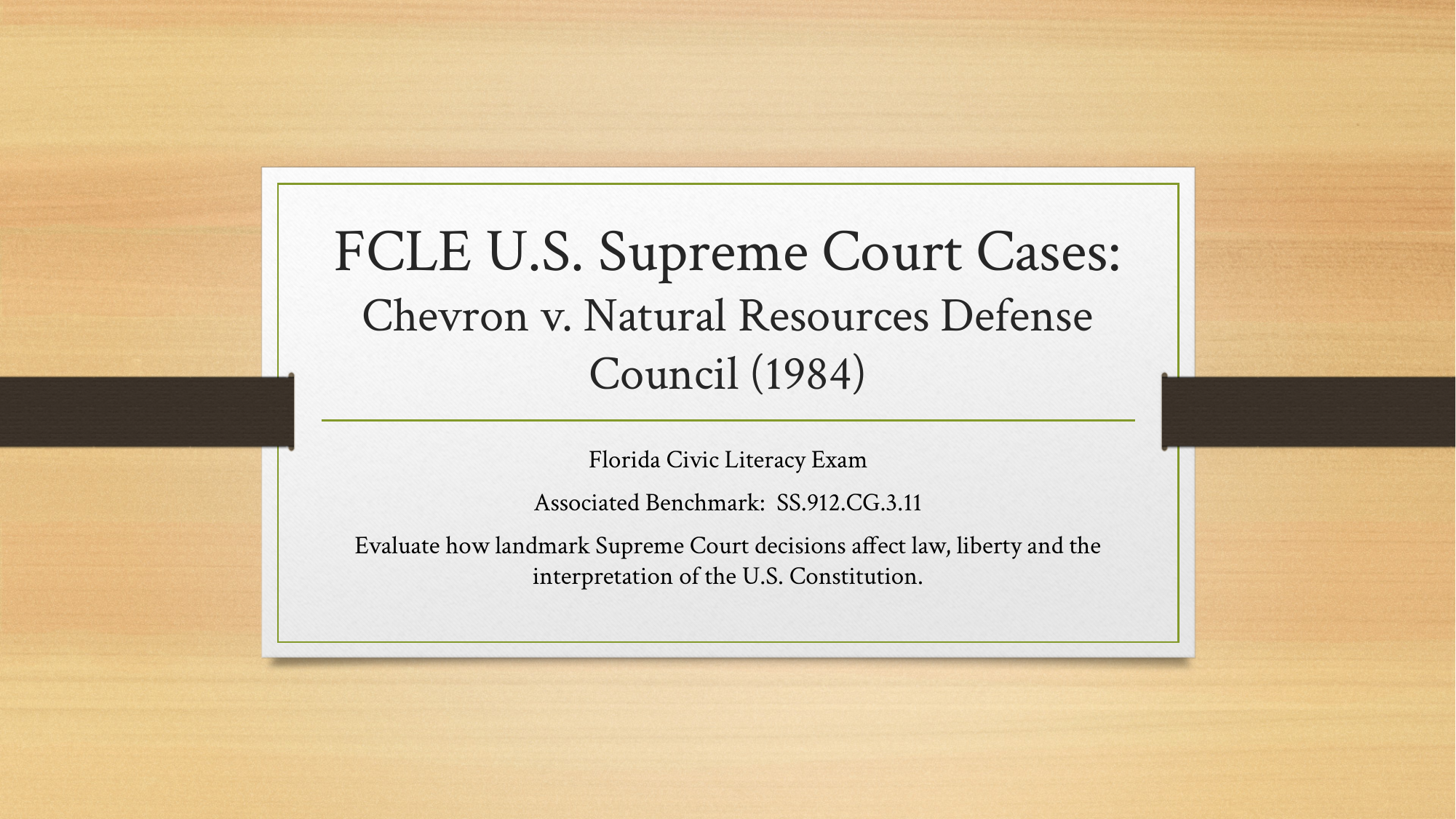

# FCLE U.S. Supreme Court Cases: Chevron v. Natural Resources Defense Council (1984)
Florida Civic Literacy Exam
Associated Benchmark:  SS.912.CG.3.11
Evaluate how landmark Supreme Court decisions affect law, liberty and the interpretation of the U.S. Constitution.